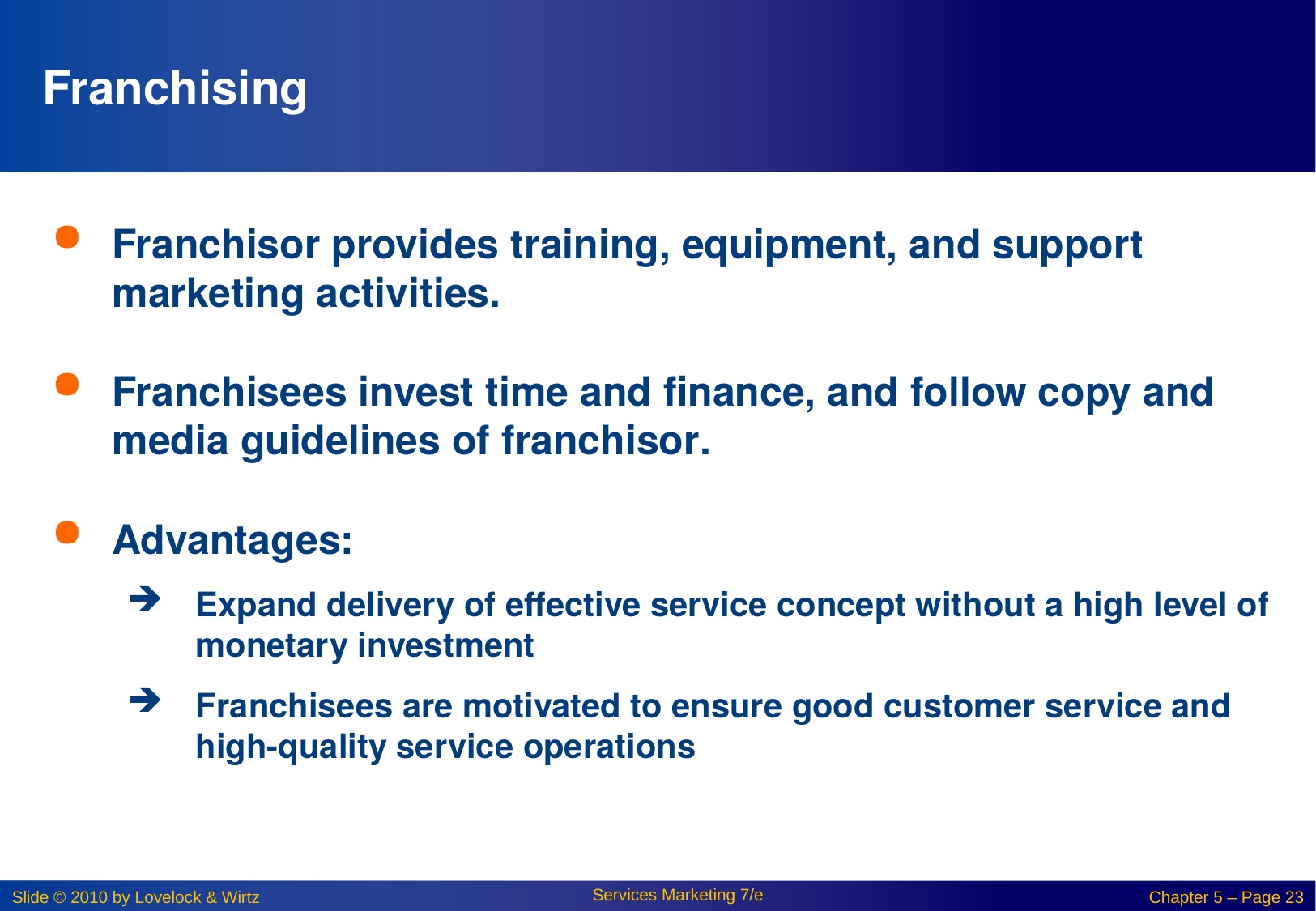

# Franchising
Franchisor provides training, equipment, and support marketing activities.
Franchisees invest time and finance, and follow copy and media guidelines of franchisor.
Advantages:
Expand delivery of effective service concept without a high level of monetary investment
Franchisees are motivated to ensure good customer service and high-quality service operations